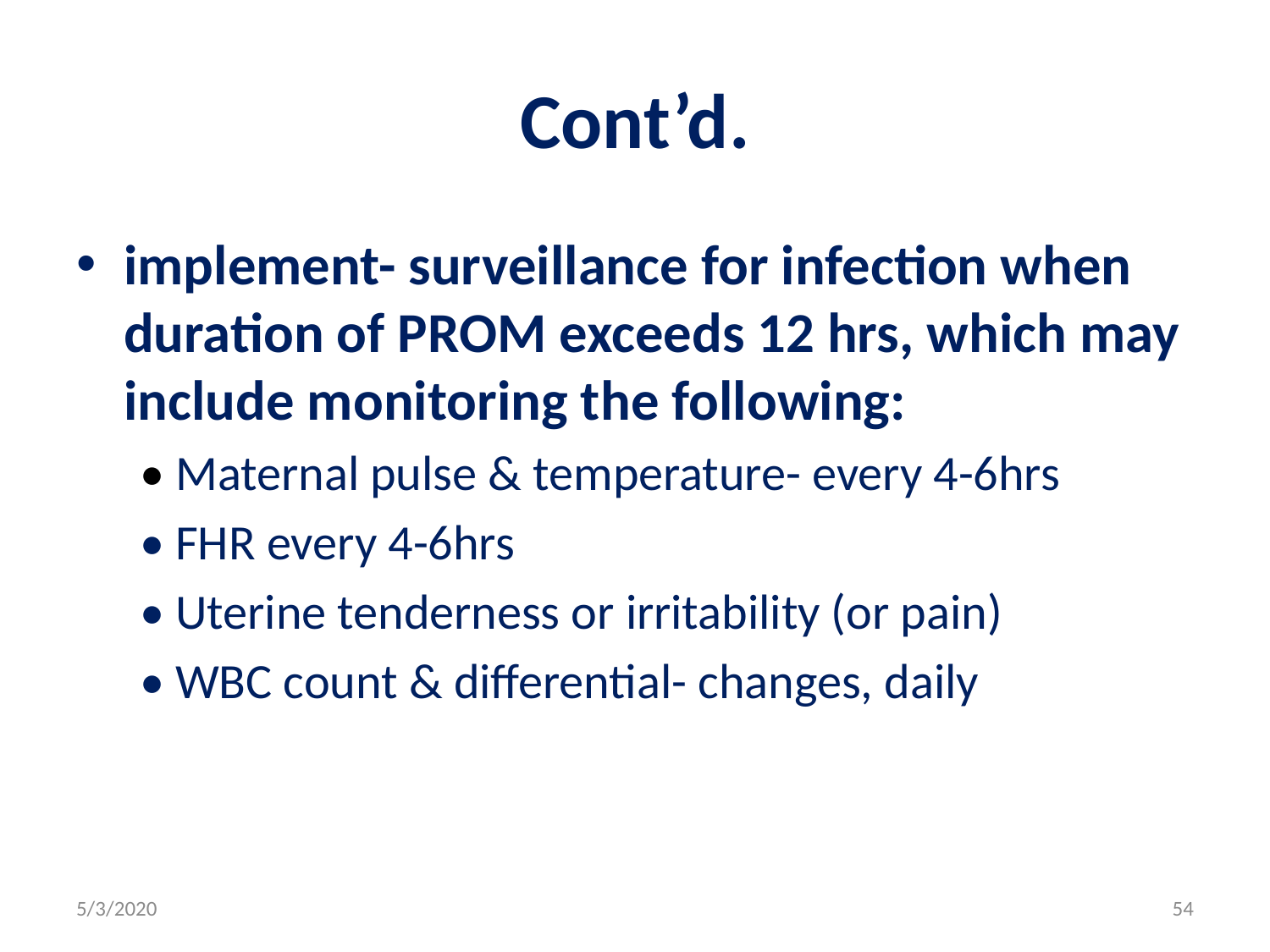

# Cont’d.
implement- surveillance for infection when duration of PROM exceeds 12 hrs, which may include monitoring the following:
• Maternal pulse & temperature- every 4-6hrs
• FHR every 4-6hrs
• Uterine tenderness or irritability (or pain)
• WBC count & differential- changes, daily
5/3/2020
54